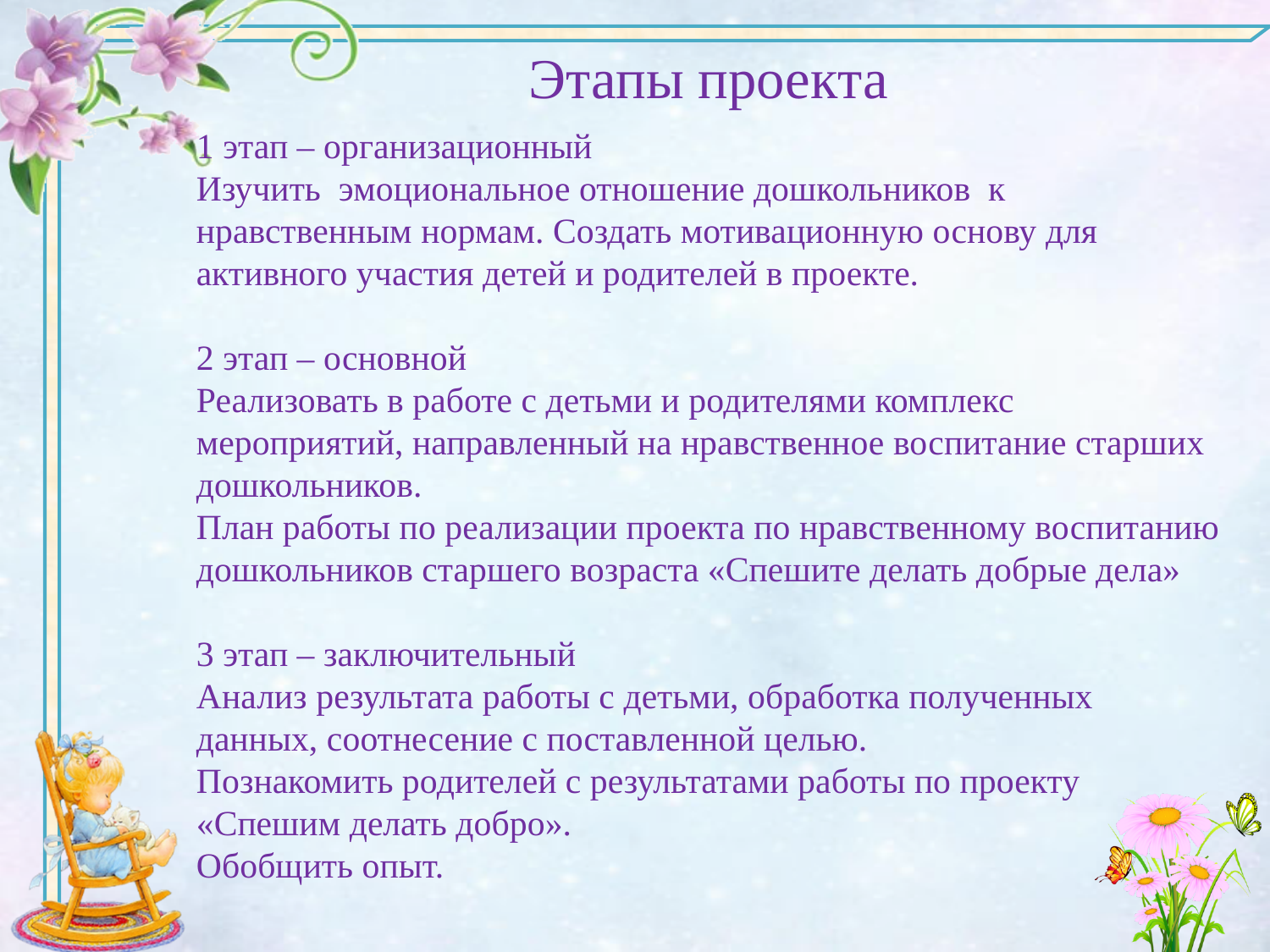

Этапы проекта
1 этап – организационный
Изучить  эмоциональное отношение дошкольников  к нравственным нормам. Создать мотивационную основу для активного участия детей и родителей в проекте.

2 этап – основной
Реализовать в работе с детьми и родителями комплекс мероприятий, направленный на нравственное воспитание старших дошкольников.
План работы по реализации проекта по нравственному воспитанию дошкольников старшего возраста «Спешите делать добрые дела»

3 этап – заключительный
Анализ результата работы с детьми, обработка полученных данных, соотнесение с поставленной целью.
Познакомить родителей с результатами работы по проекту «Спешим делать добро».
Обобщить опыт.